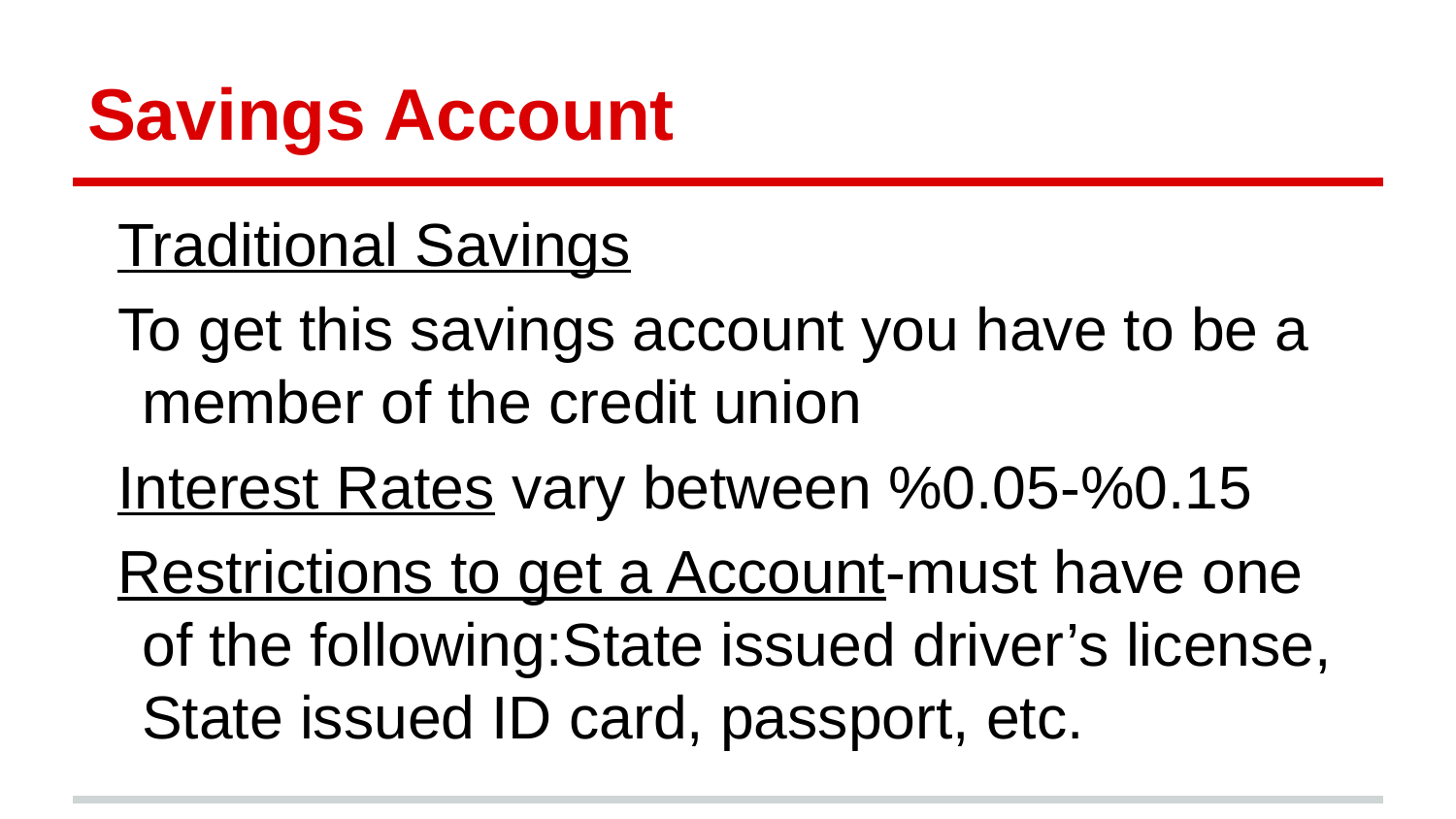

# Savings Account
Traditional Savings
To get this savings account you have to be a member of the credit union
Interest Rates vary between %0.05-%0.15
Restrictions to get a Account-must have one of the following:State issued driver’s license, State issued ID card, passport, etc.